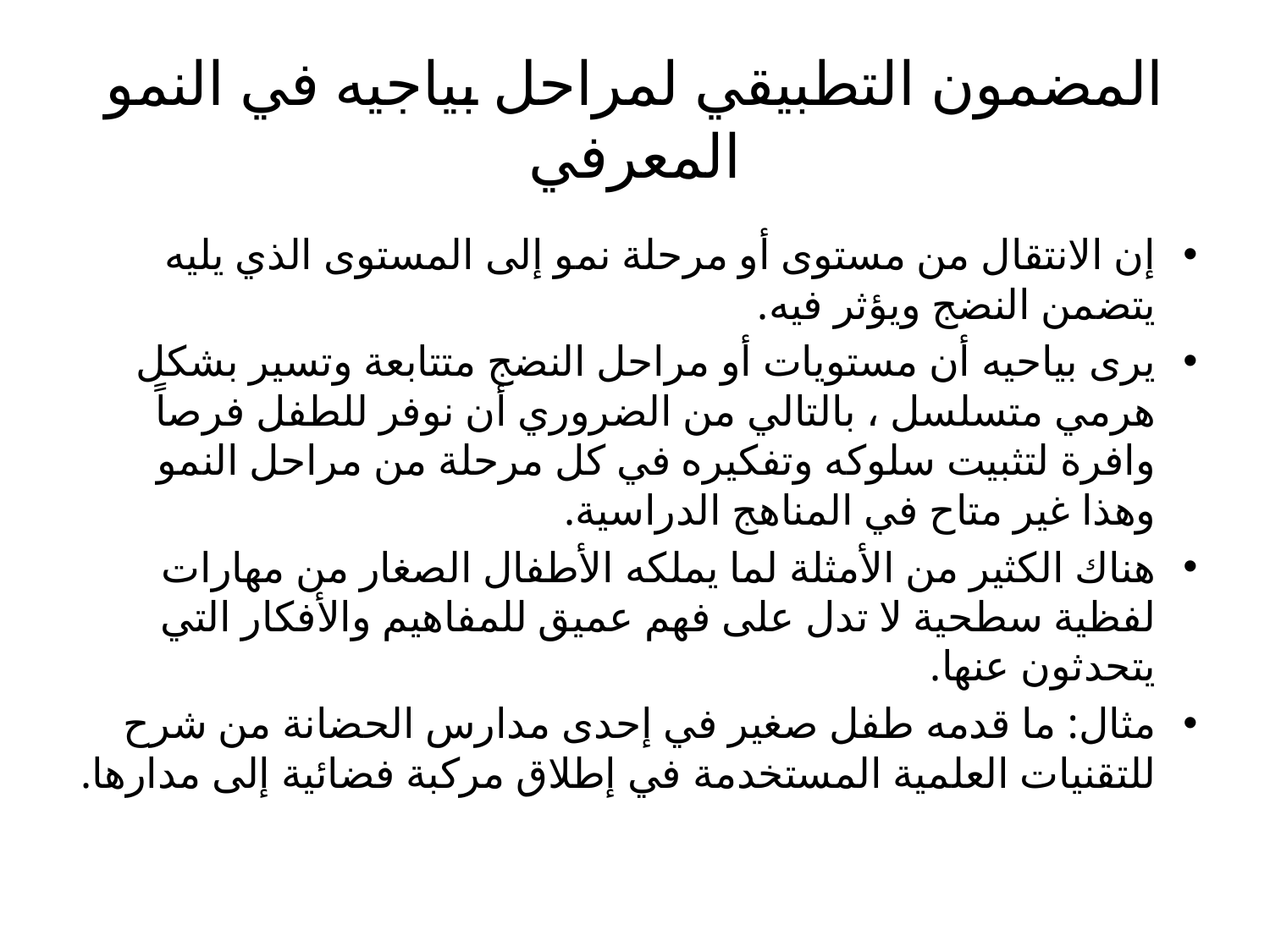

# المضمون التطبيقي لمراحل بياجيه في النمو المعرفي
إن الانتقال من مستوى أو مرحلة نمو إلى المستوى الذي يليه يتضمن النضج ويؤثر فيه.
يرى بياحيه أن مستويات أو مراحل النضج متتابعة وتسير بشكل هرمي متسلسل ، بالتالي من الضروري أن نوفر للطفل فرصاً وافرة لتثبيت سلوكه وتفكيره في كل مرحلة من مراحل النمو وهذا غير متاح في المناهج الدراسية.
هناك الكثير من الأمثلة لما يملكه الأطفال الصغار من مهارات لفظية سطحية لا تدل على فهم عميق للمفاهيم والأفكار التي يتحدثون عنها.
مثال: ما قدمه طفل صغير في إحدى مدارس الحضانة من شرح للتقنيات العلمية المستخدمة في إطلاق مركبة فضائية إلى مدارها.